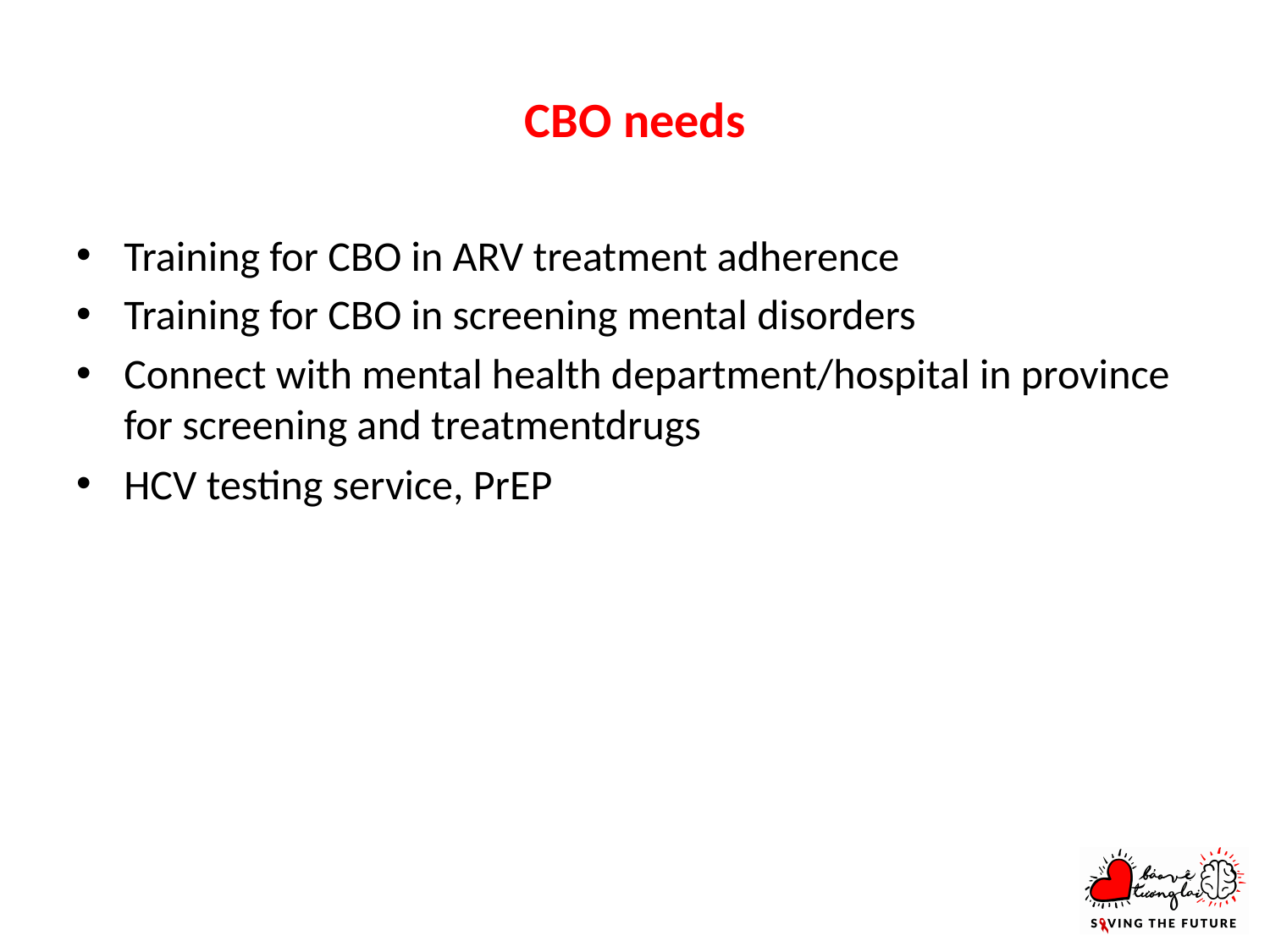

# CBO needs
Training for CBO in ARV treatment adherence
Training for CBO in screening mental disorders
Connect with mental health department/hospital in province for screening and treatmentdrugs
HCV testing service, PrEP